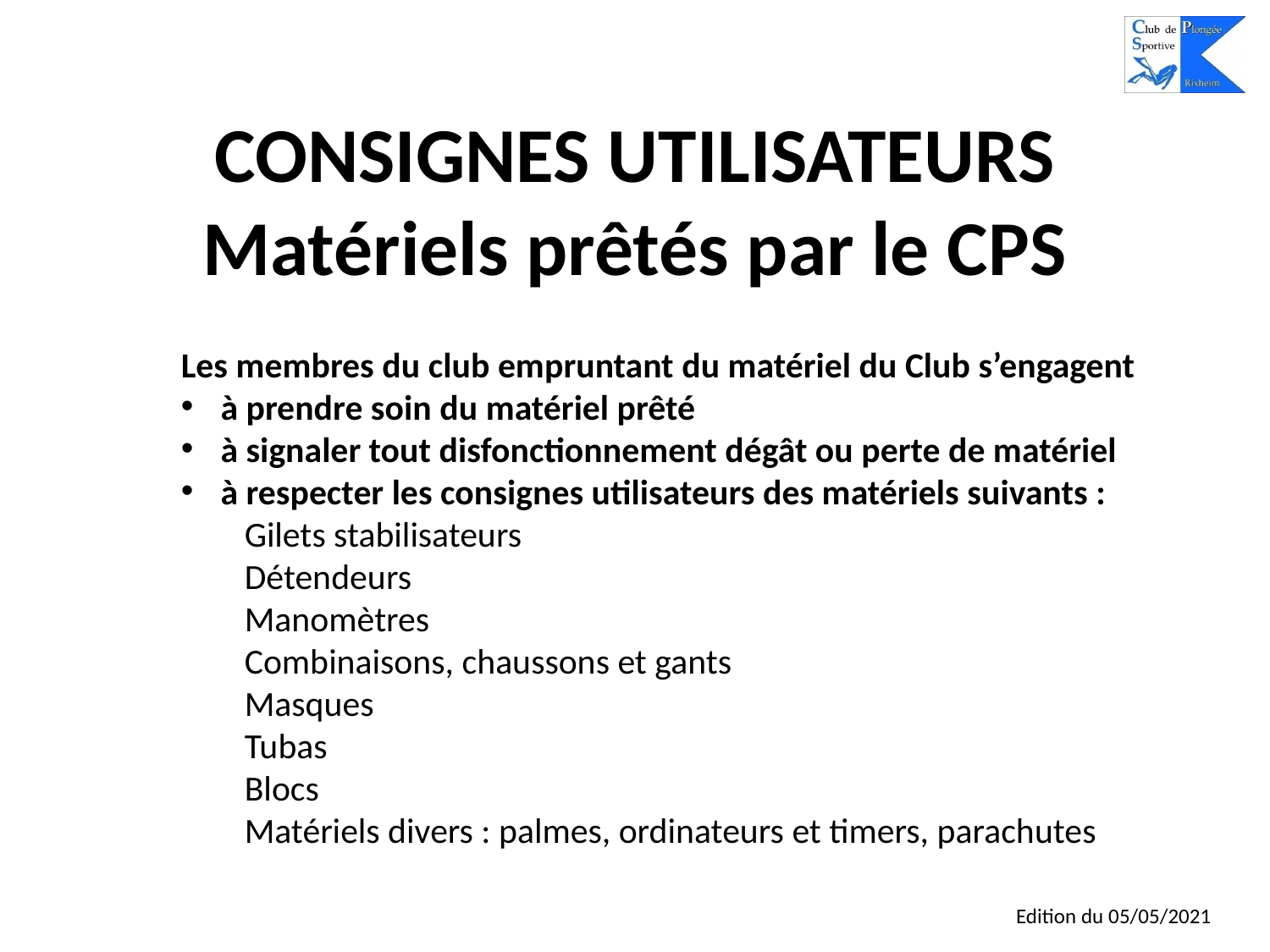

# CONSIGNES UTILISATEURS Matériels prêtés par le CPS
Les membres du club empruntant du matériel du Club s’engagent
à prendre soin du matériel prêté
à signaler tout disfonctionnement dégât ou perte de matériel
à respecter les consignes utilisateurs des matériels suivants :
Gilets stabilisateurs
Détendeurs
Manomètres
Combinaisons, chaussons et gants
Masques
Tubas
Blocs
Matériels divers : palmes, ordinateurs et timers, parachutes
Edition du 05/05/2021